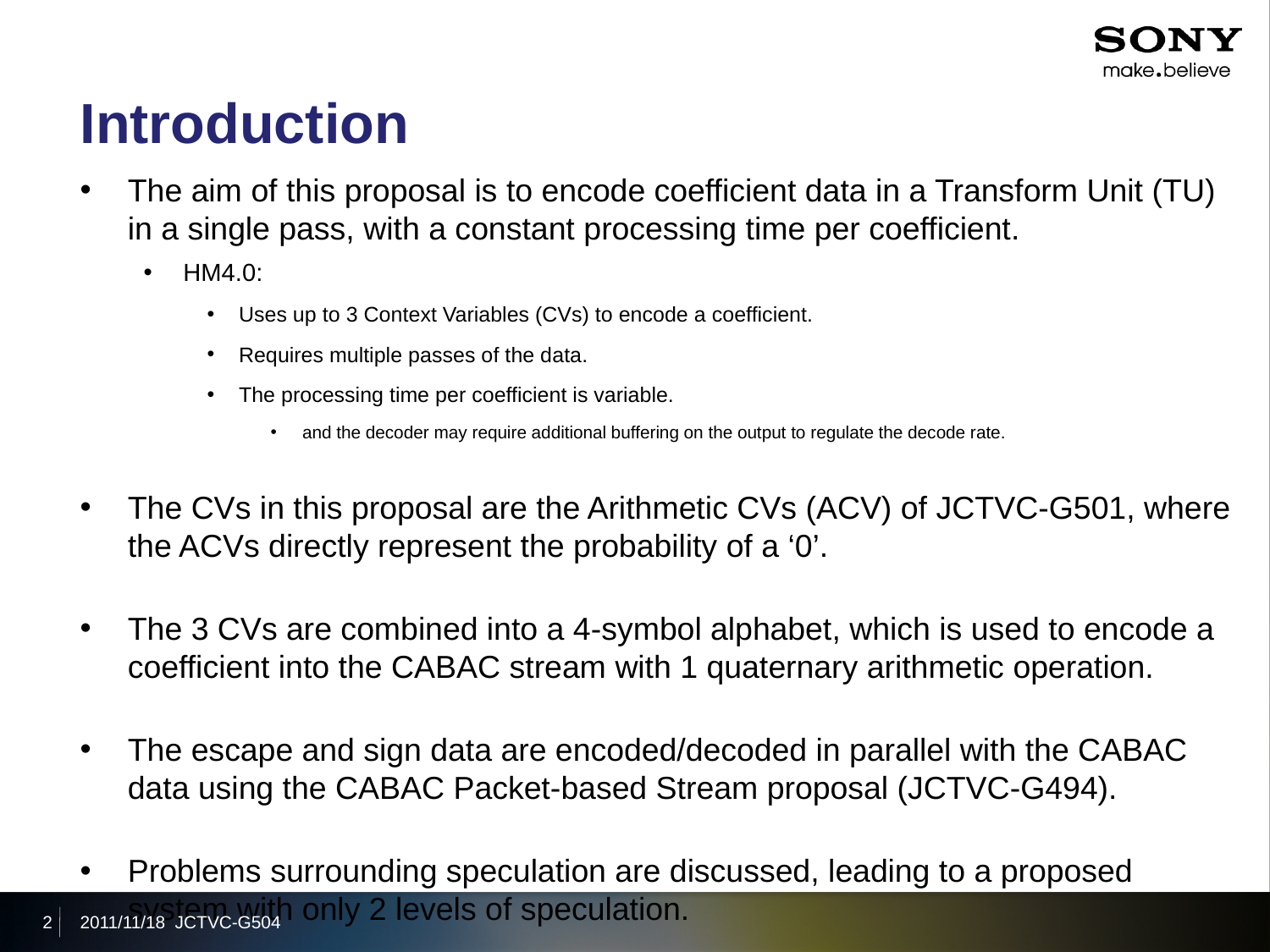

# Introduction
The aim of this proposal is to encode coefficient data in a Transform Unit (TU) in a single pass, with a constant processing time per coefficient.
HM4.0:
Uses up to 3 Context Variables (CVs) to encode a coefficient.
Requires multiple passes of the data.
The processing time per coefficient is variable.
and the decoder may require additional buffering on the output to regulate the decode rate.

The CVs in this proposal are the Arithmetic CVs (ACV) of JCTVC-G501, where the ACVs directly represent the probability of a ‘0’.

The 3 CVs are combined into a 4-symbol alphabet, which is used to encode a coefficient into the CABAC stream with 1 quaternary arithmetic operation.

The escape and sign data are encoded/decoded in parallel with the CABAC data using the CABAC Packet-based Stream proposal (JCTVC-G494).

Problems surrounding speculation are discussed, leading to a proposed system with only 2 levels of speculation.
2
2011/11/18
JCTVC-G504